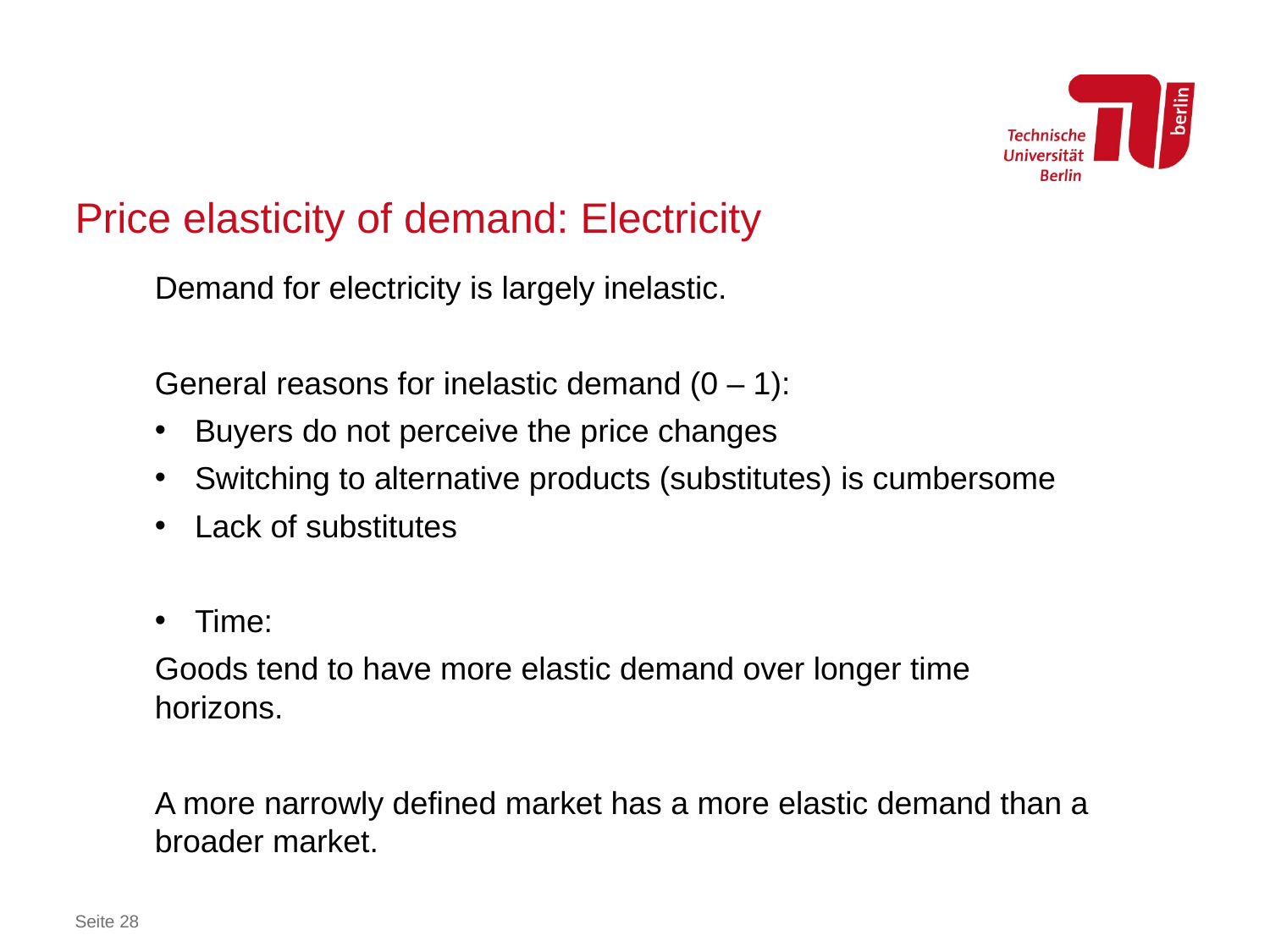

# Price elasticity of demand: Electricity
Demand for electricity is largely inelastic.

General reasons for inelastic demand (0 – 1):
Buyers do not perceive the price changes
Switching to alternative products (substitutes) is cumbersome
Lack of substitutes

Time:
Goods tend to have more elastic demand over longer time horizons.

A more narrowly defined market has a more elastic demand than a broader market.

Seite 28